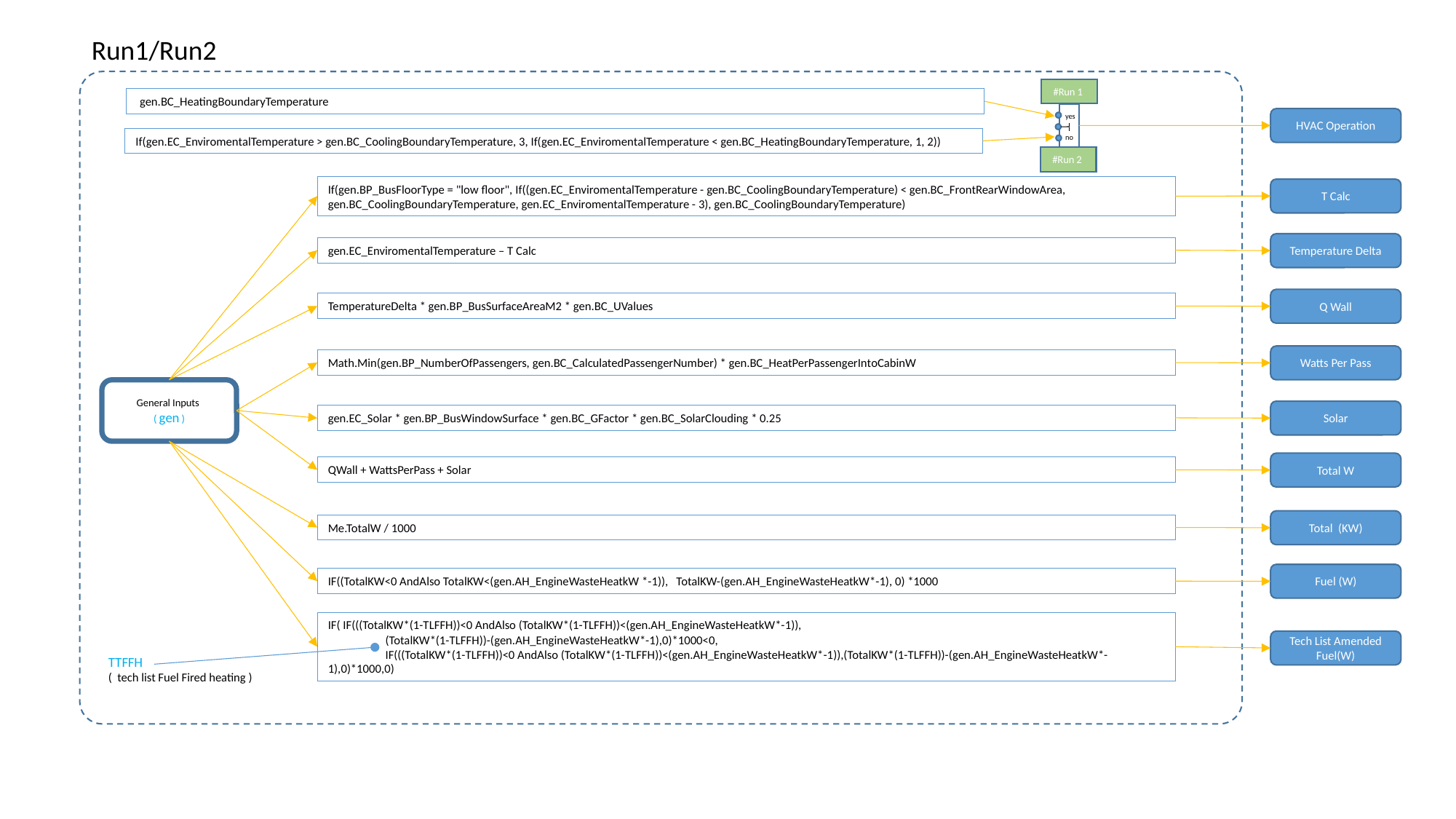

Run1/Run2

#Run 1
 gen.BC_HeatingBoundaryTemperature

yes
no
HVAC Operation
If(gen.EC_EnviromentalTemperature > gen.BC_CoolingBoundaryTemperature, 3, If(gen.EC_EnviromentalTemperature < gen.BC_HeatingBoundaryTemperature, 1, 2))
#Run 2
If(gen.BP_BusFloorType = "low floor", If((gen.EC_EnviromentalTemperature - gen.BC_CoolingBoundaryTemperature) < gen.BC_FrontRearWindowArea, gen.BC_CoolingBoundaryTemperature, gen.EC_EnviromentalTemperature - 3), gen.BC_CoolingBoundaryTemperature)
T Calc
Temperature Delta
gen.EC_EnviromentalTemperature – T Calc
Q Wall
TemperatureDelta * gen.BP_BusSurfaceAreaM2 * gen.BC_UValues
Watts Per Pass
Math.Min(gen.BP_NumberOfPassengers, gen.BC_CalculatedPassengerNumber) * gen.BC_HeatPerPassengerIntoCabinW
General Inputs
( gen )
Solar
gen.EC_Solar * gen.BP_BusWindowSurface * gen.BC_GFactor * gen.BC_SolarClouding * 0.25
Total W
QWall + WattsPerPass + Solar
Total  (KW)
Me.TotalW / 1000
Fuel (W)
IF((TotalKW<0 AndAlso TotalKW<(gen.AH_EngineWasteHeatkW *-1)),   TotalKW-(gen.AH_EngineWasteHeatkW*-1), 0) *1000
IF( IF(((TotalKW*(1-TLFFH))<0 AndAlso (TotalKW*(1-TLFFH))<(gen.AH_EngineWasteHeatkW*-1)),
                     (TotalKW*(1-TLFFH))-(gen.AH_EngineWasteHeatkW*-1),0)*1000<0,
                     IF(((TotalKW*(1-TLFFH))<0 AndAlso (TotalKW*(1-TLFFH))<(gen.AH_EngineWasteHeatkW*-1)),(TotalKW*(1-TLFFH))-(gen.AH_EngineWasteHeatkW*-         1),0)*1000,0)
Tech List Amended Fuel(W)
TTFFH
(  tech list Fuel Fired heating )